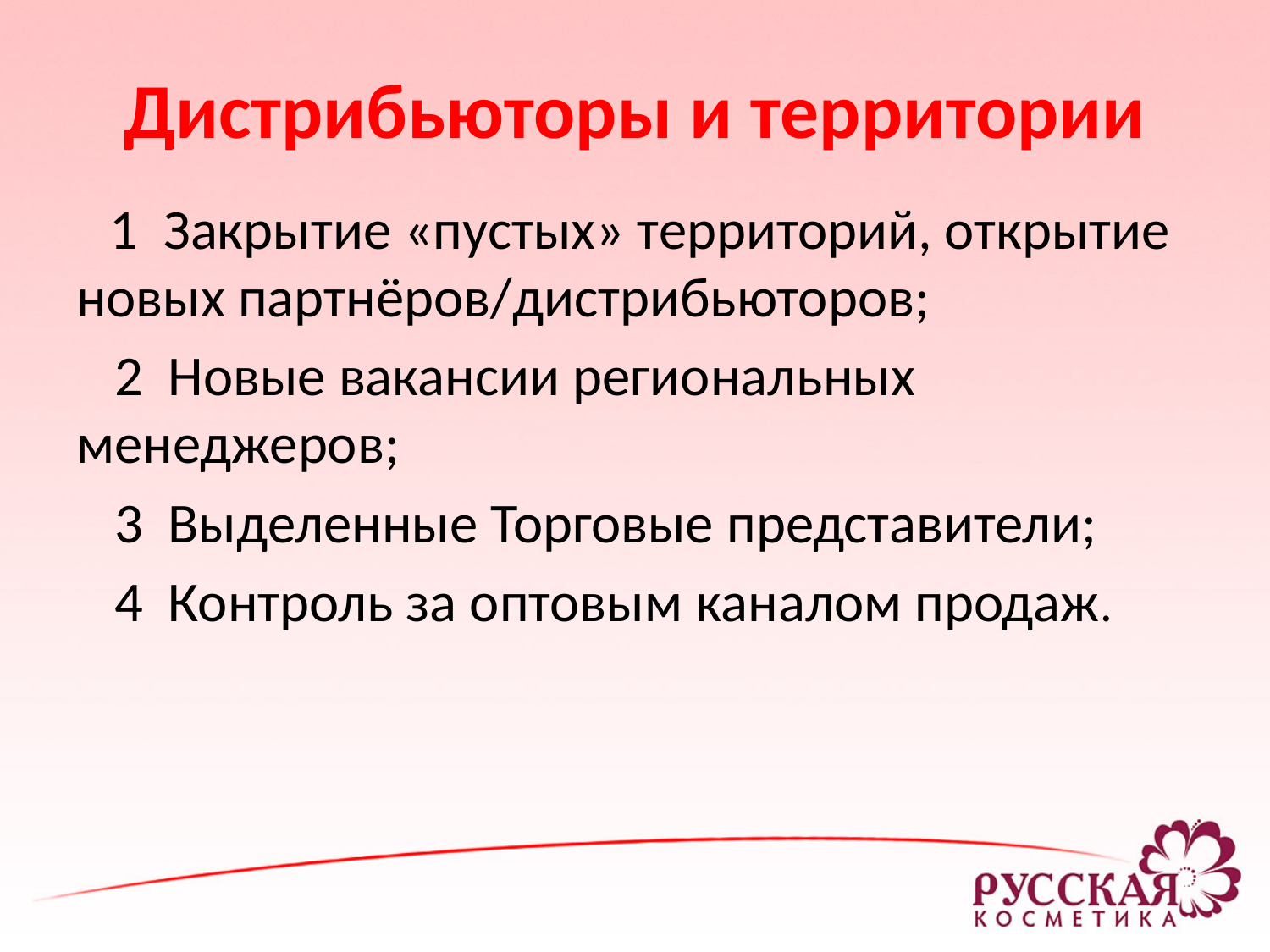

# Дистрибьюторы и территории
   1  Закрытие «пустых» территорий, открытие новых партнёров/дистрибьюторов;
   2  Новые вакансии региональных менеджеров;
   3  Выделенные Торговые представители;
   4  Контроль за оптовым каналом продаж.